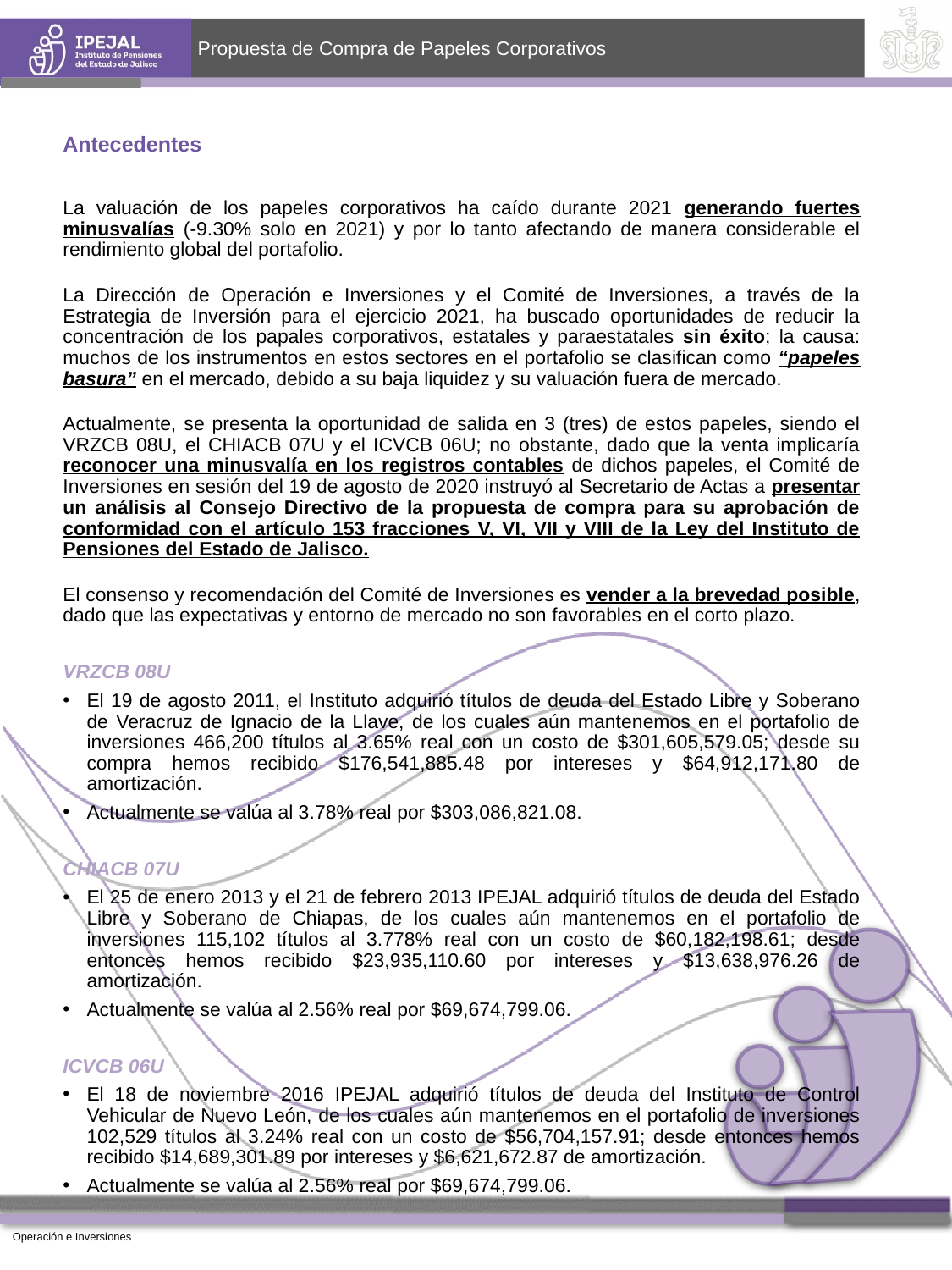

Propuesta de Compra de Papeles Corporativos
Antecedentes
La valuación de los papeles corporativos ha caído durante 2021 generando fuertes minusvalías (-9.30% solo en 2021) y por lo tanto afectando de manera considerable el rendimiento global del portafolio.

La Dirección de Operación e Inversiones y el Comité de Inversiones, a través de la Estrategia de Inversión para el ejercicio 2021, ha buscado oportunidades de reducir la concentración de los papales corporativos, estatales y paraestatales sin éxito; la causa: muchos de los instrumentos en estos sectores en el portafolio se clasifican como “papeles basura” en el mercado, debido a su baja liquidez y su valuación fuera de mercado.

Actualmente, se presenta la oportunidad de salida en 3 (tres) de estos papeles, siendo el VRZCB 08U, el CHIACB 07U y el ICVCB 06U; no obstante, dado que la venta implicaría reconocer una minusvalía en los registros contables de dichos papeles, el Comité de Inversiones en sesión del 19 de agosto de 2020 instruyó al Secretario de Actas a presentar un análisis al Consejo Directivo de la propuesta de compra para su aprobación de conformidad con el artículo 153 fracciones V, VI, VII y VIII de la Ley del Instituto de Pensiones del Estado de Jalisco.

El consenso y recomendación del Comité de Inversiones es vender a la brevedad posible, dado que las expectativas y entorno de mercado no son favorables en el corto plazo.

VRZCB 08U
El 19 de agosto 2011, el Instituto adquirió títulos de deuda del Estado Libre y Soberano de Veracruz de Ignacio de la Llave, de los cuales aún mantenemos en el portafolio de inversiones 466,200 títulos al 3.65% real con un costo de $301,605,579.05; desde su compra hemos recibido $176,541,885.48 por intereses y $64,912,171.80 de amortización.
Actualmente se valúa al 3.78% real por $303,086,821.08.

CHIACB 07U
El 25 de enero 2013 y el 21 de febrero 2013 IPEJAL adquirió títulos de deuda del Estado Libre y Soberano de Chiapas, de los cuales aún mantenemos en el portafolio de inversiones 115,102 títulos al 3.778% real con un costo de $60,182,198.61; desde entonces hemos recibido $23,935,110.60 por intereses y $13,638,976.26 de amortización.
Actualmente se valúa al 2.56% real por $69,674,799.06.

ICVCB 06U
El 18 de noviembre 2016 IPEJAL adquirió títulos de deuda del Instituto de Control Vehicular de Nuevo León, de los cuales aún mantenemos en el portafolio de inversiones 102,529 títulos al 3.24% real con un costo de $56,704,157.91; desde entonces hemos recibido $14,689,301.89 por intereses y $6,621,672.87 de amortización.
Actualmente se valúa al 2.56% real por $69,674,799.06.